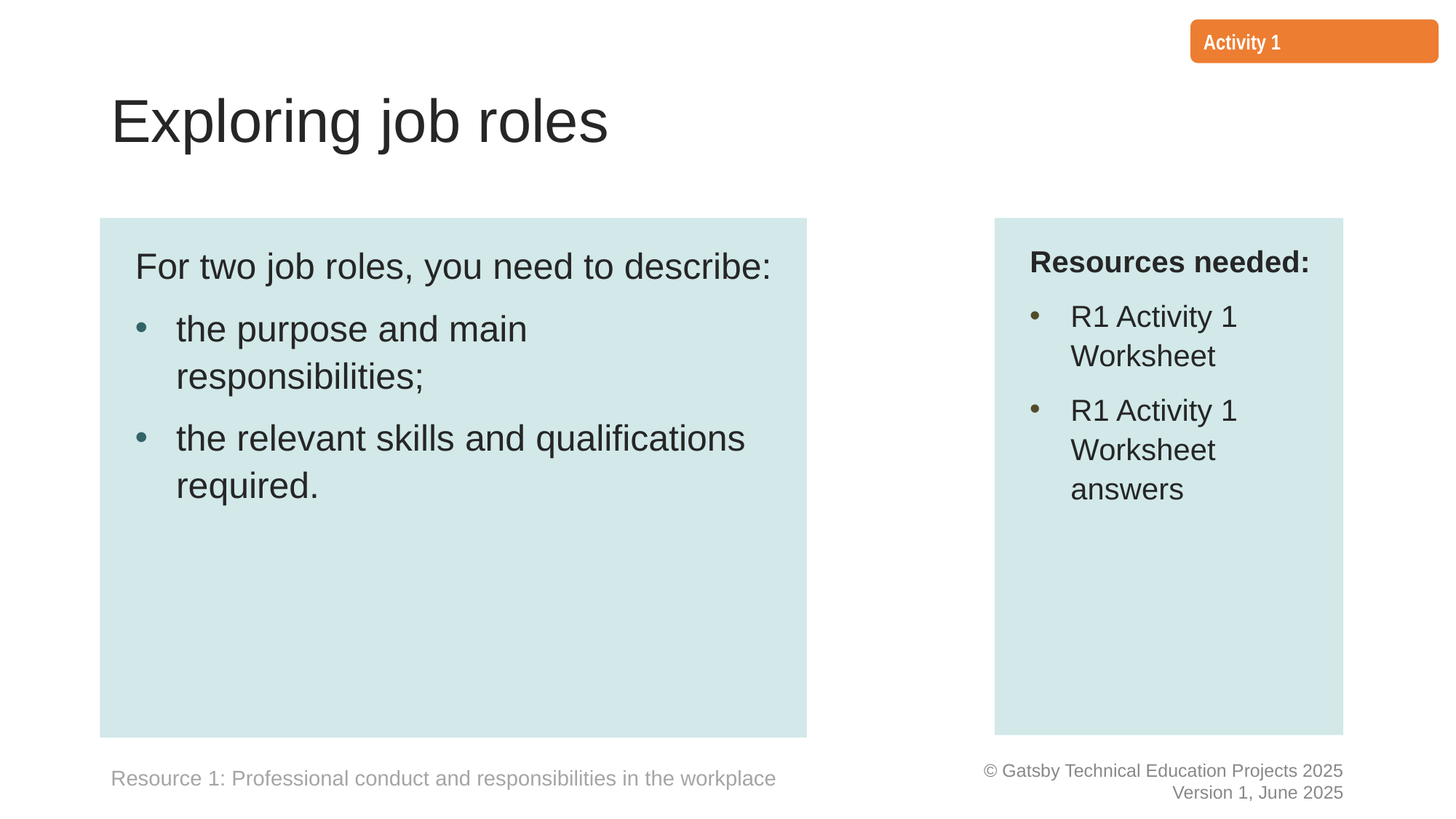

Activity 1
# Exploring job roles
Resources needed:
R1 Activity 1 Worksheet
R1 Activity 1 Worksheet answers
For two job roles, you need to describe:
the purpose and main responsibilities;
the relevant skills and qualifications required.

Resource 1: Professional conduct and responsibilities in the workplace